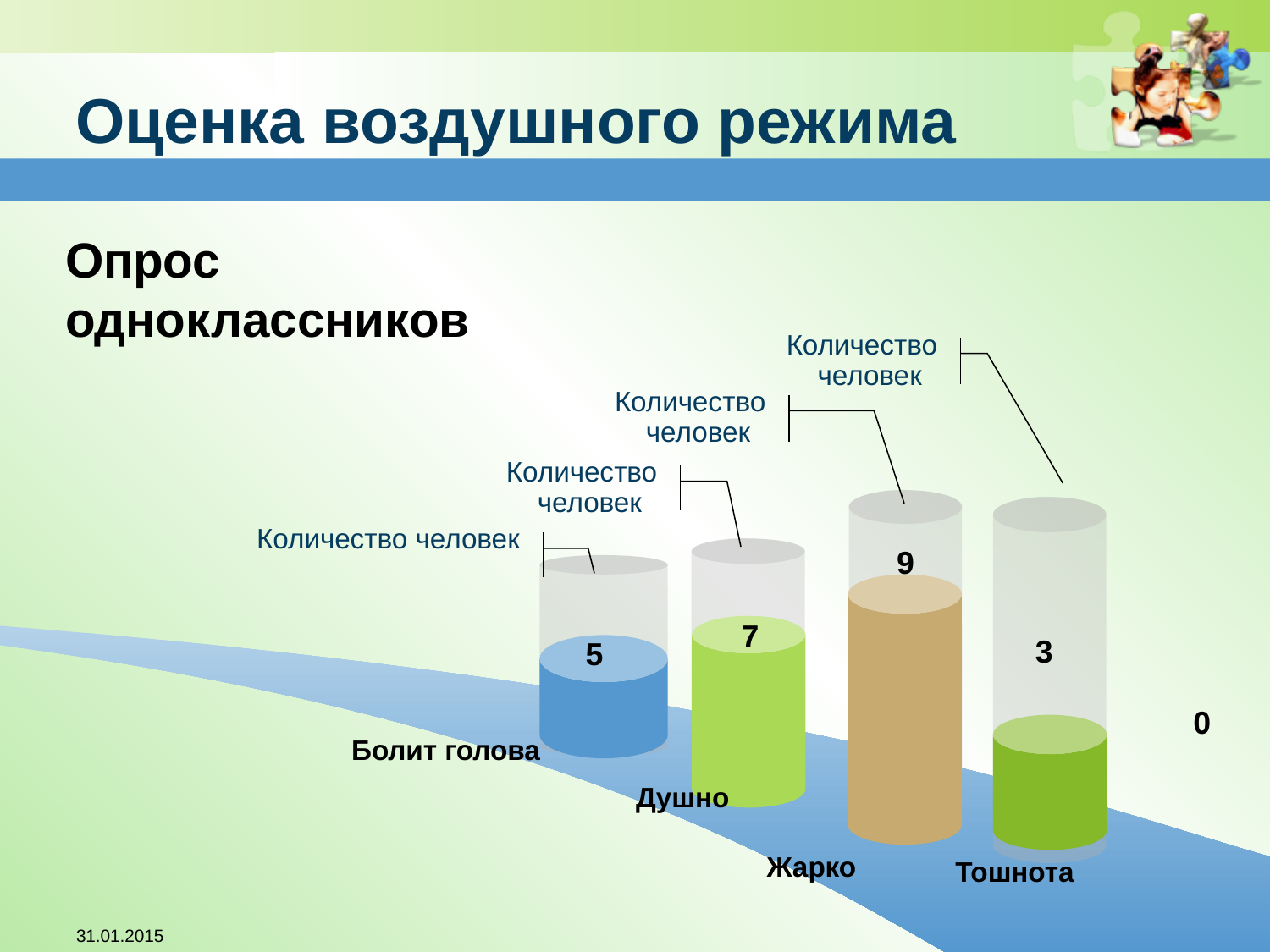

# Оценка воздушного режима
Опрос одноклассников
Количество человек
Количество человек
Количество человек

Количество человек
9

7

3

5

0

Болит голова
Душно
Жарко
Тошнота
31.01.2015
10